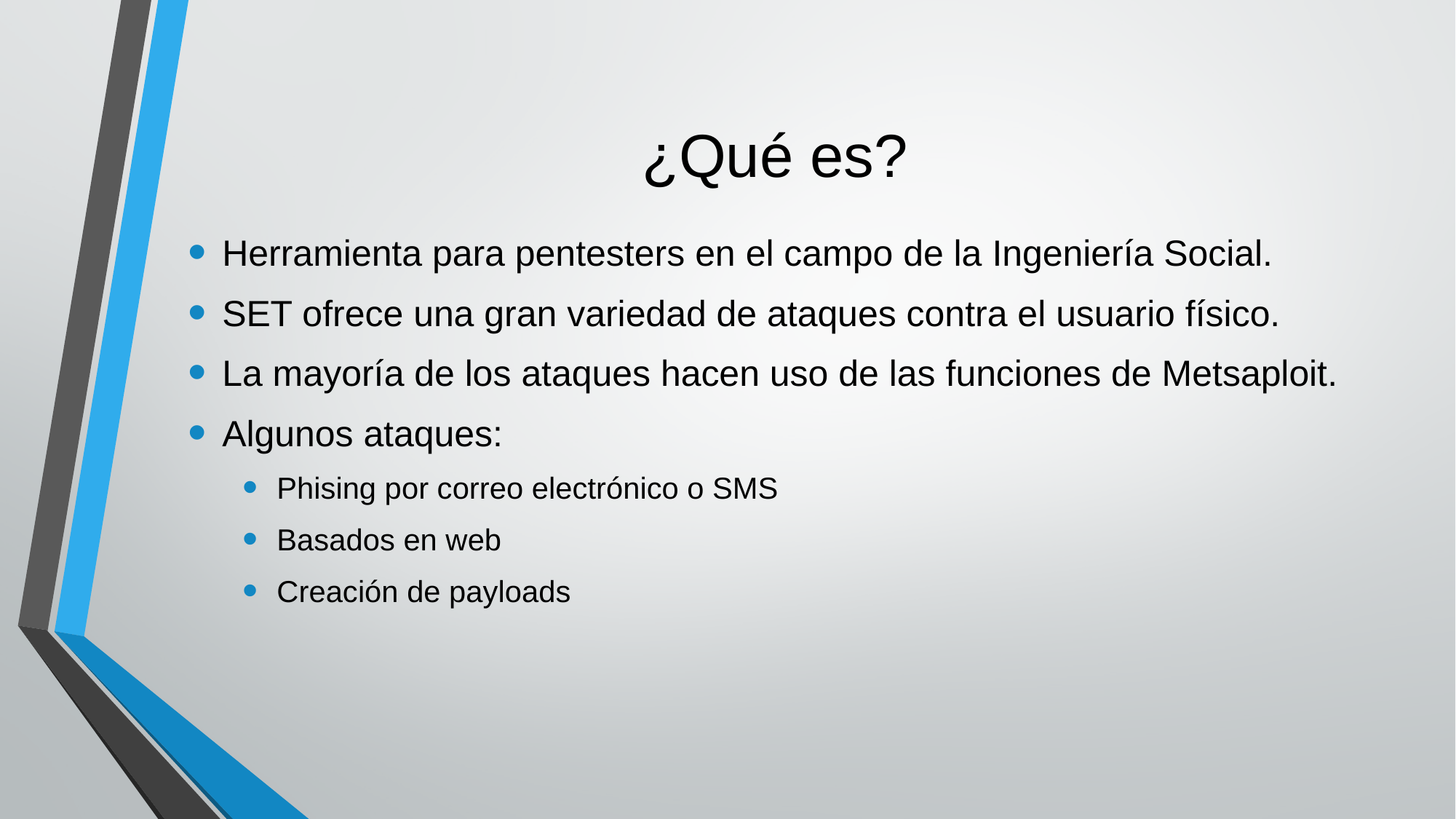

# ¿Qué es?
Herramienta para pentesters en el campo de la Ingeniería Social.
SET ofrece una gran variedad de ataques contra el usuario físico.
La mayoría de los ataques hacen uso de las funciones de Metsaploit.
Algunos ataques:
Phising por correo electrónico o SMS
Basados en web
Creación de payloads